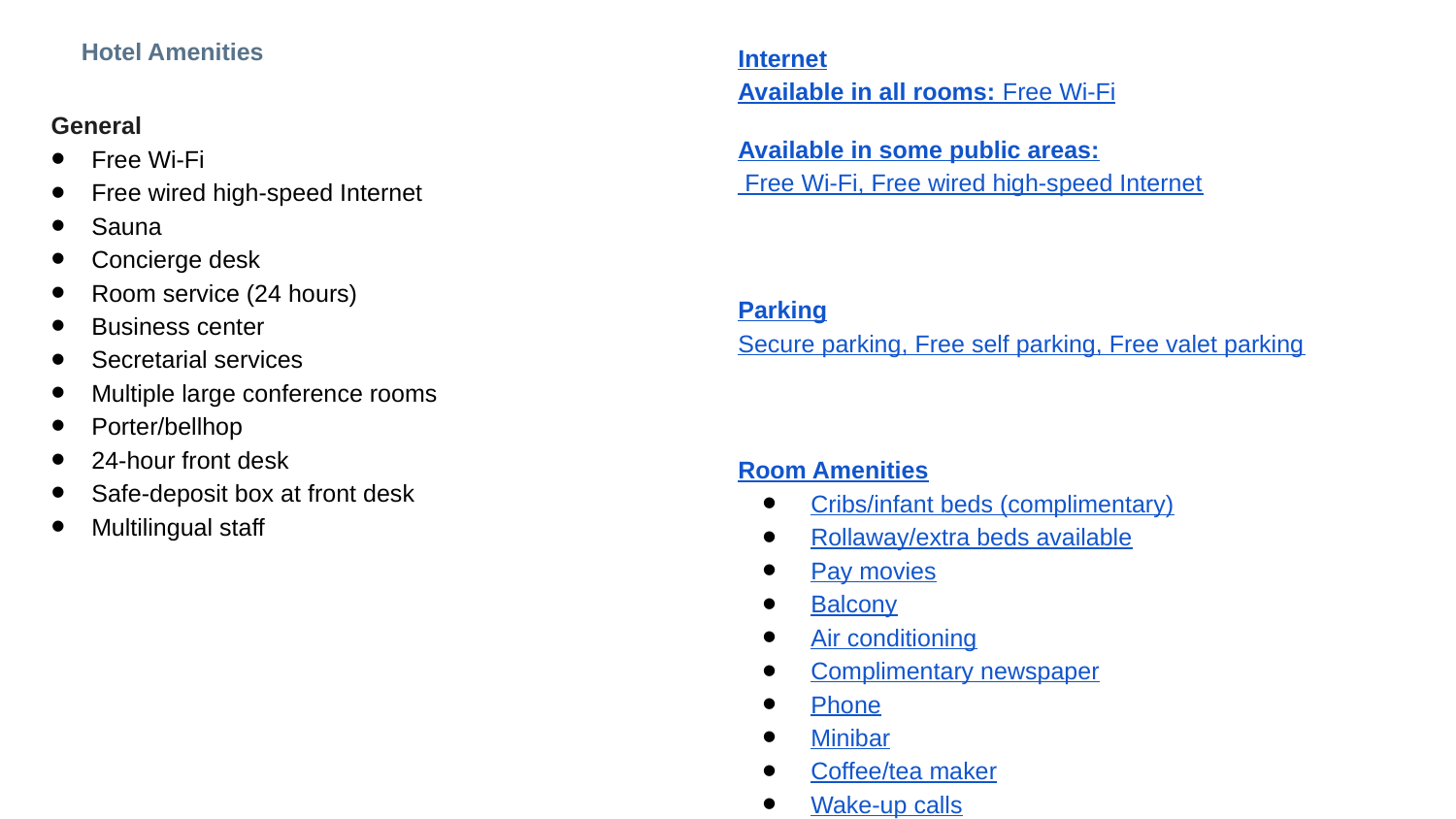

Hotel Amenities
General
Free Wi-Fi
Free wired high-speed Internet
Sauna
Concierge desk
Room service (24 hours)
Business center
Secretarial services
Multiple large conference rooms
Porter/bellhop
24-hour front desk
Safe-deposit box at front desk
Multilingual staff

Internet
Available in all rooms: Free Wi-Fi
Available in some public areas: Free Wi-Fi, Free wired high-speed Internet

Parking
Secure parking, Free self parking, Free valet parking

Room Amenities
Cribs/infant beds (complimentary)
Rollaway/extra beds available
Pay movies
Balcony
Air conditioning
Complimentary newspaper
Phone
Minibar
Coffee/tea maker
Wake-up calls
Daily housekeeping
Turndown service (on request)